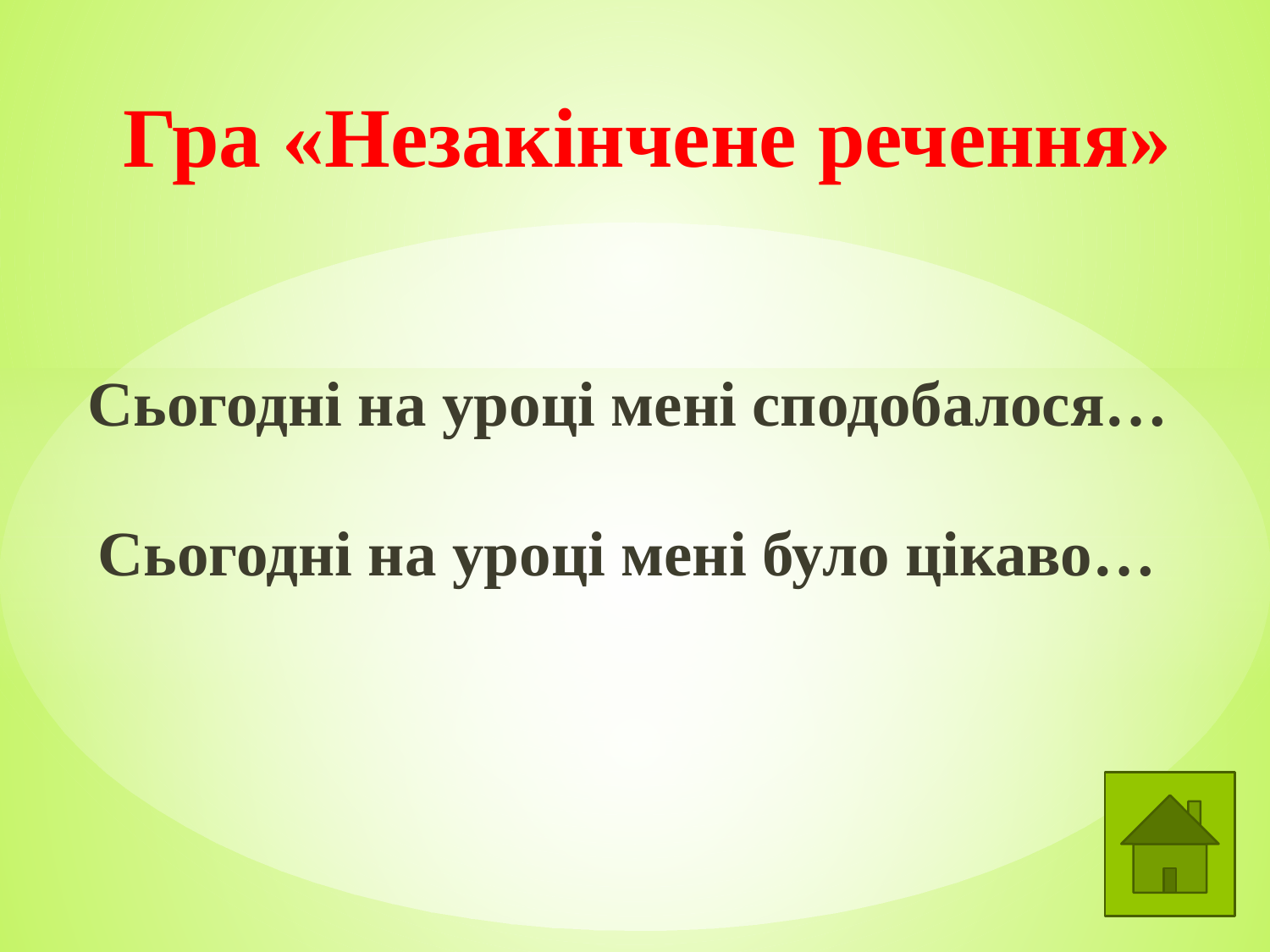

# Гра «Незакінчене речення»
Сьогодні на уроці мені сподобалося…
Сьогодні на уроці мені було цікаво…